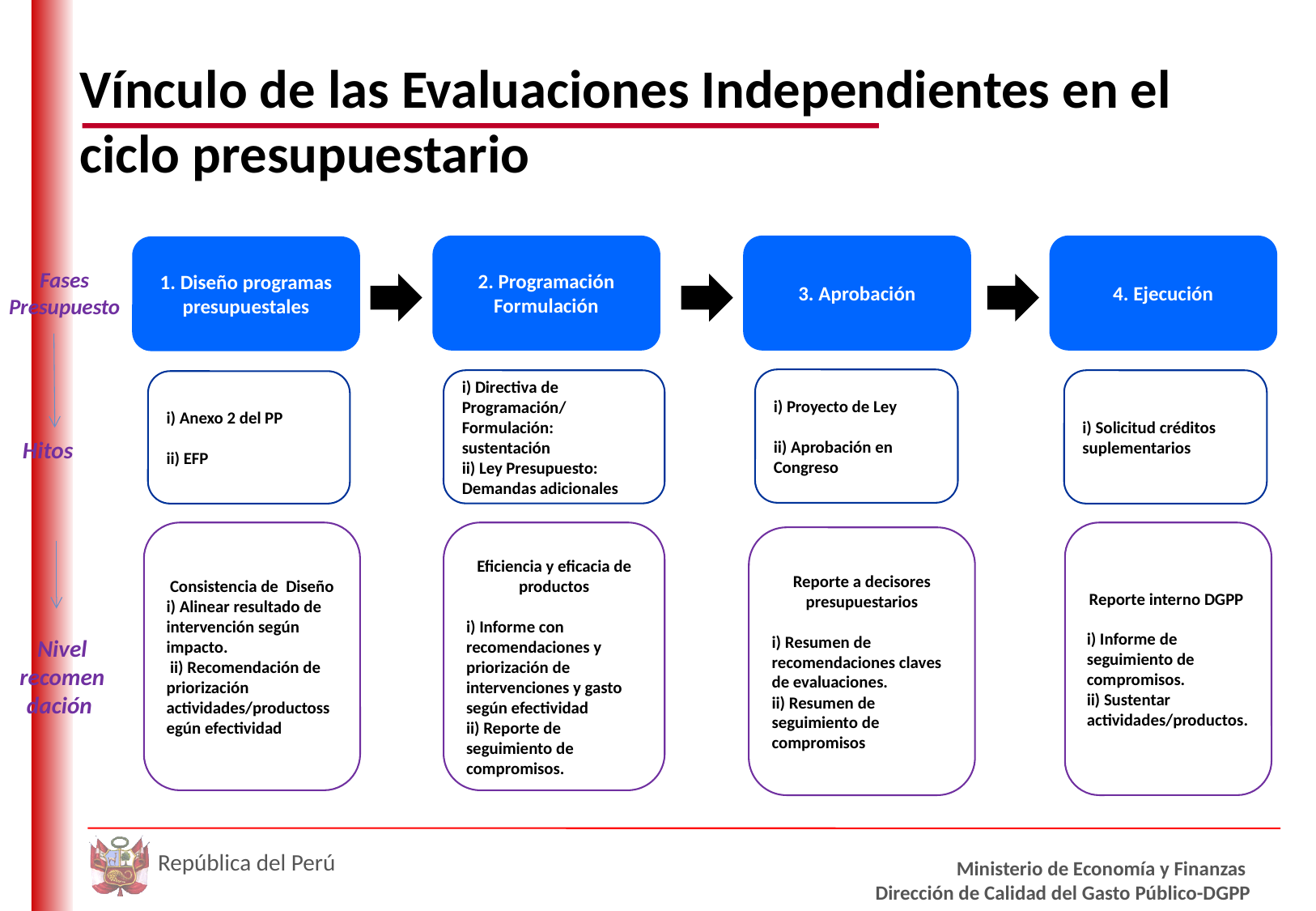

Vínculo de las Evaluaciones Independientes en el ciclo presupuestario

2. Programación
Formulación

3. Aprobación
i) Proyecto de Ley

ii) Aprobación en Congreso
4. Ejecución
i) Solicitud créditos  suplementarios
1. Diseño programas presupuestales
i) Anexo 2 del PP

ii) EFP
Fases
Presupuesto

Hitos
Consistencia de  Diseño
i) Alinear resultado de intervención según impacto.
 ii) Recomendación de priorización actividades/productossegún efectividad

Eficiencia y eficacia de productos

i) Informe con recomendaciones y priorización de intervenciones y gasto según efectividad
ii) Reporte de seguimiento de compromisos.
Reporte interno DGPP

i) Informe de seguimiento de compromisos.
ii) Sustentar actividades/productos.
Reporte a decisores presupuestarios

i) Resumen de recomendaciones claves de evaluaciones.
ii) Resumen de seguimiento de compromisos
Nivel recomen dación
i) Directiva de Programación/ Formulación: sustentación
ii) Ley Presupuesto: Demandas adicionales